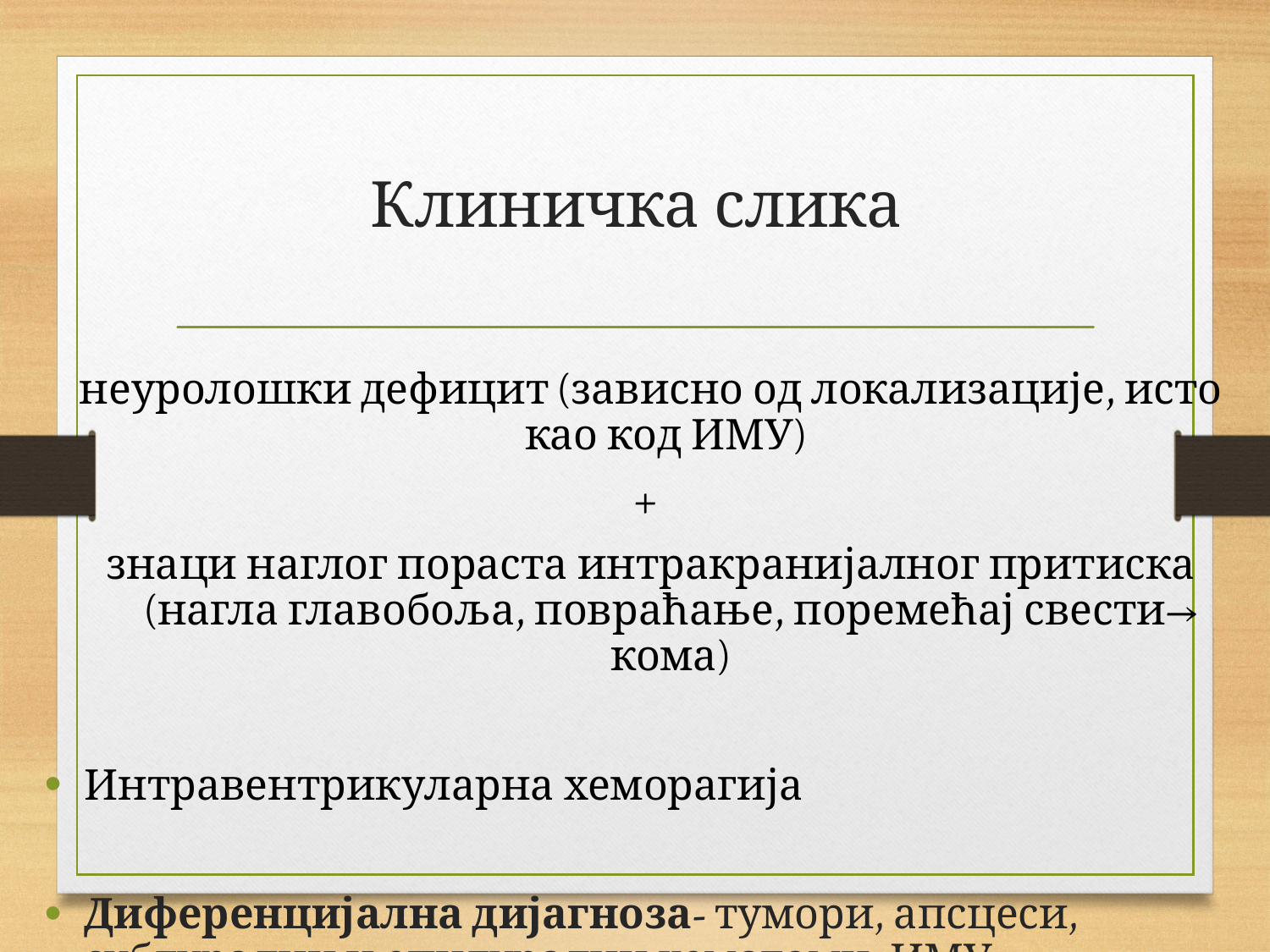

# Клиничка слика

неуролошки дефицит (зависно од локализације, исто као код ИМУ)
+
знаци наглог пораста интракранијалног притиска (нагла главобоља, повраћање, поремећај свести→ кома)

Интравентрикуларна хеморагија

Диференцијална дијагноза- тумори, апсцеси, субдурални и епидурални хематоми, ИМУ